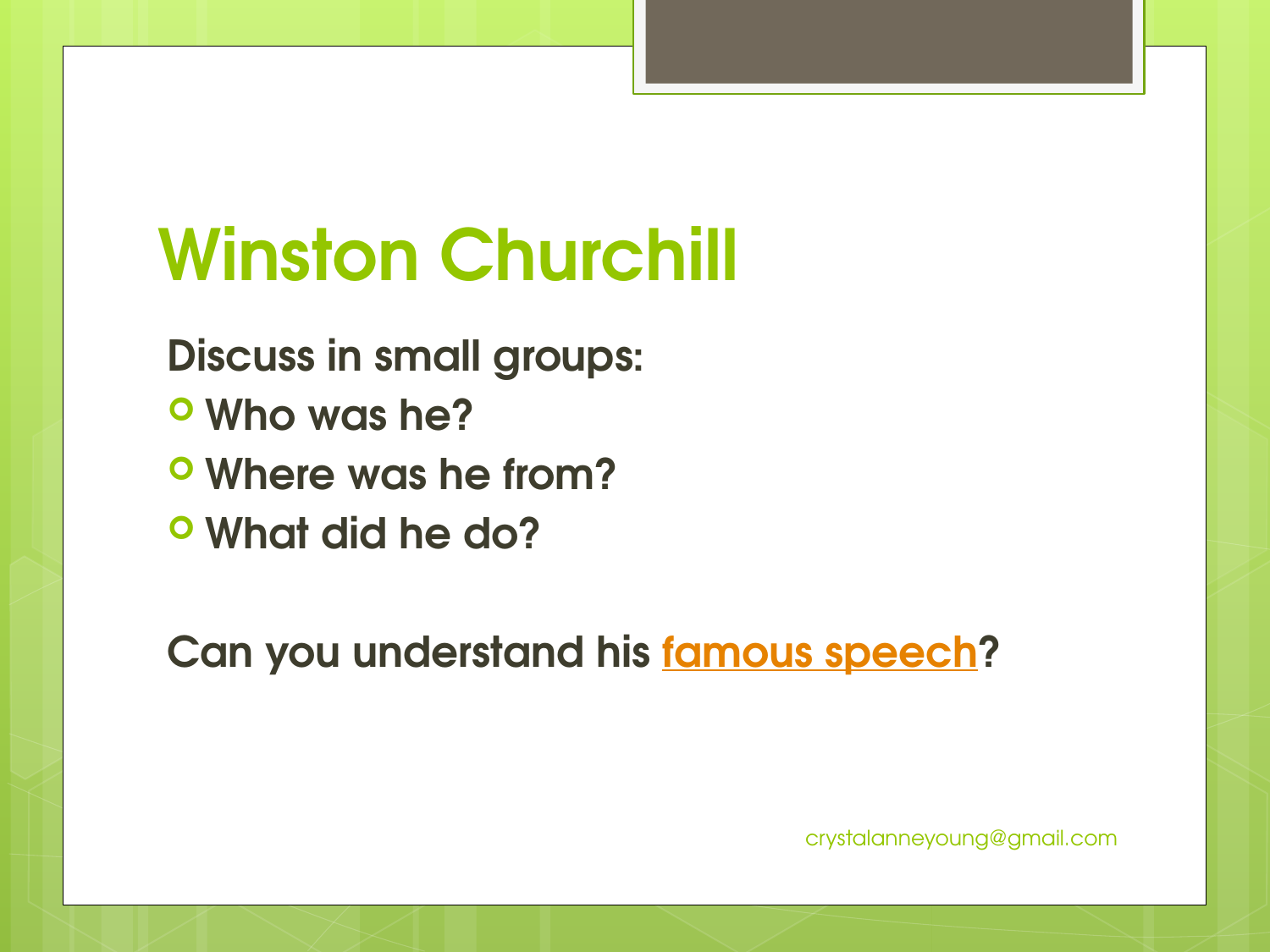

# Winston Churchill
Discuss in small groups:
Who was he?
Where was he from?
What did he do?

Can you understand his famous speech?
crystalanneyoung@gmail.com